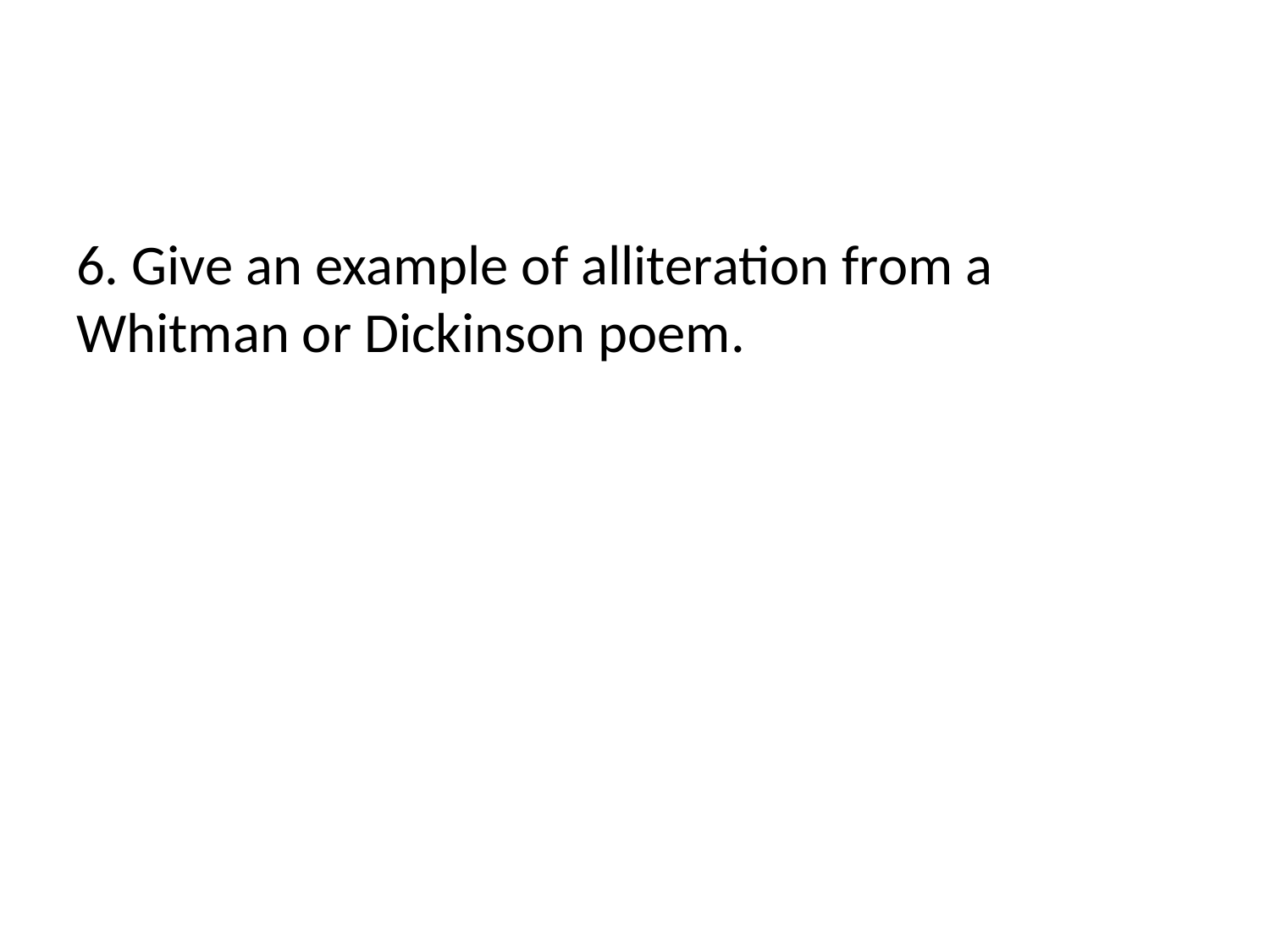

#
6. Give an example of alliteration from a Whitman or Dickinson poem.